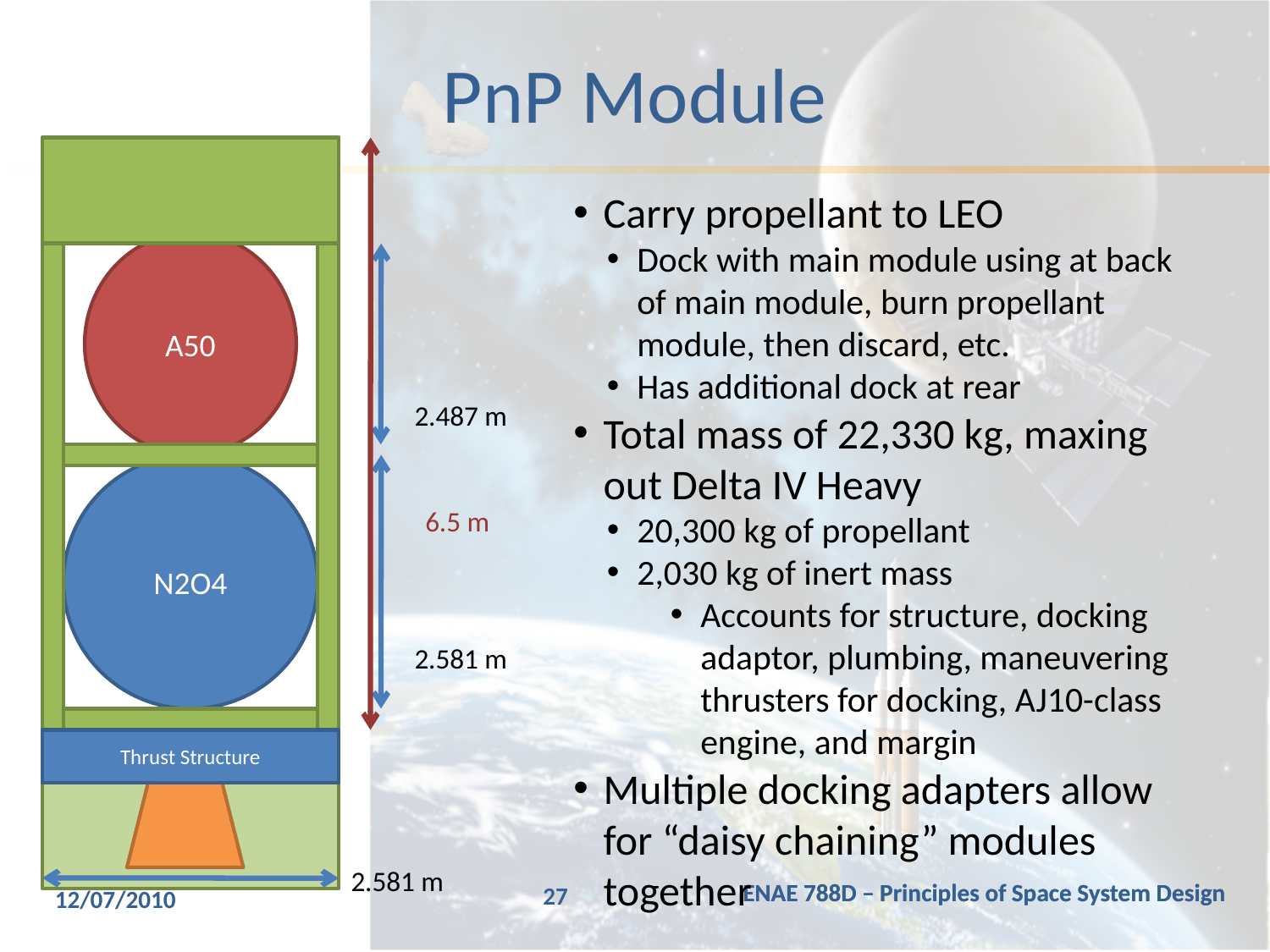

# PnP Module

Carry propellant to LEO
Dock with main module using at back of main module, burn propellant module, then discard, etc.
Has additional dock at rear
Total mass of 22,330 kg, maxing out Delta IV Heavy
20,300 kg of propellant
2,030 kg of inert mass
Accounts for structure, docking adaptor, plumbing, maneuvering thrusters for docking, AJ10-class engine, and margin
Multiple docking adapters allow for “daisy chaining” modules together
A50
2.487 m

N2O4
6.5 m
2.581 m

Thrust Structure

2.581 m